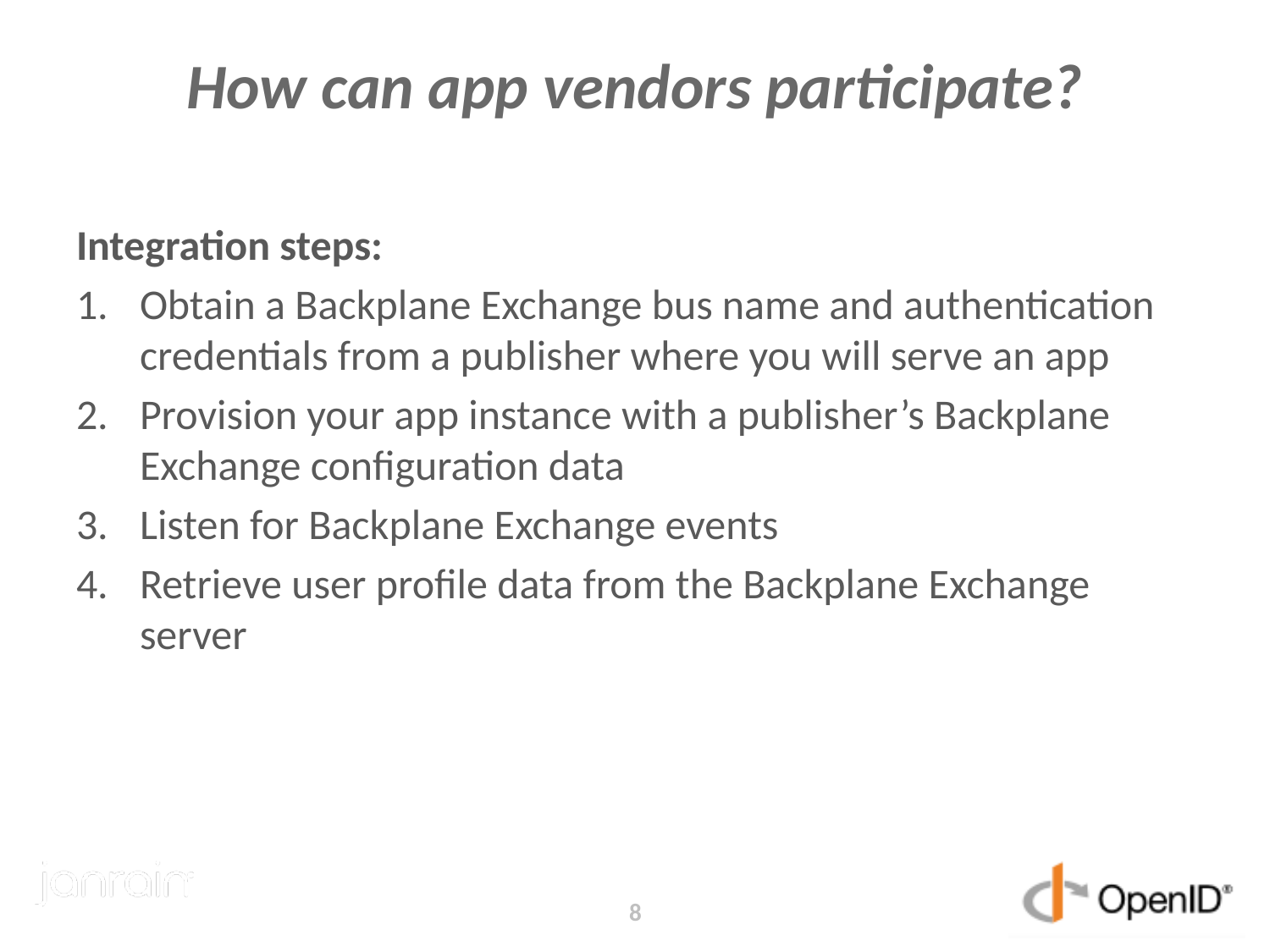

# How can app vendors participate?
Integration steps:
Obtain a Backplane Exchange bus name and authentication credentials from a publisher where you will serve an app
Provision your app instance with a publisher’s Backplane Exchange configuration data
Listen for Backplane Exchange events
Retrieve user profile data from the Backplane Exchange server